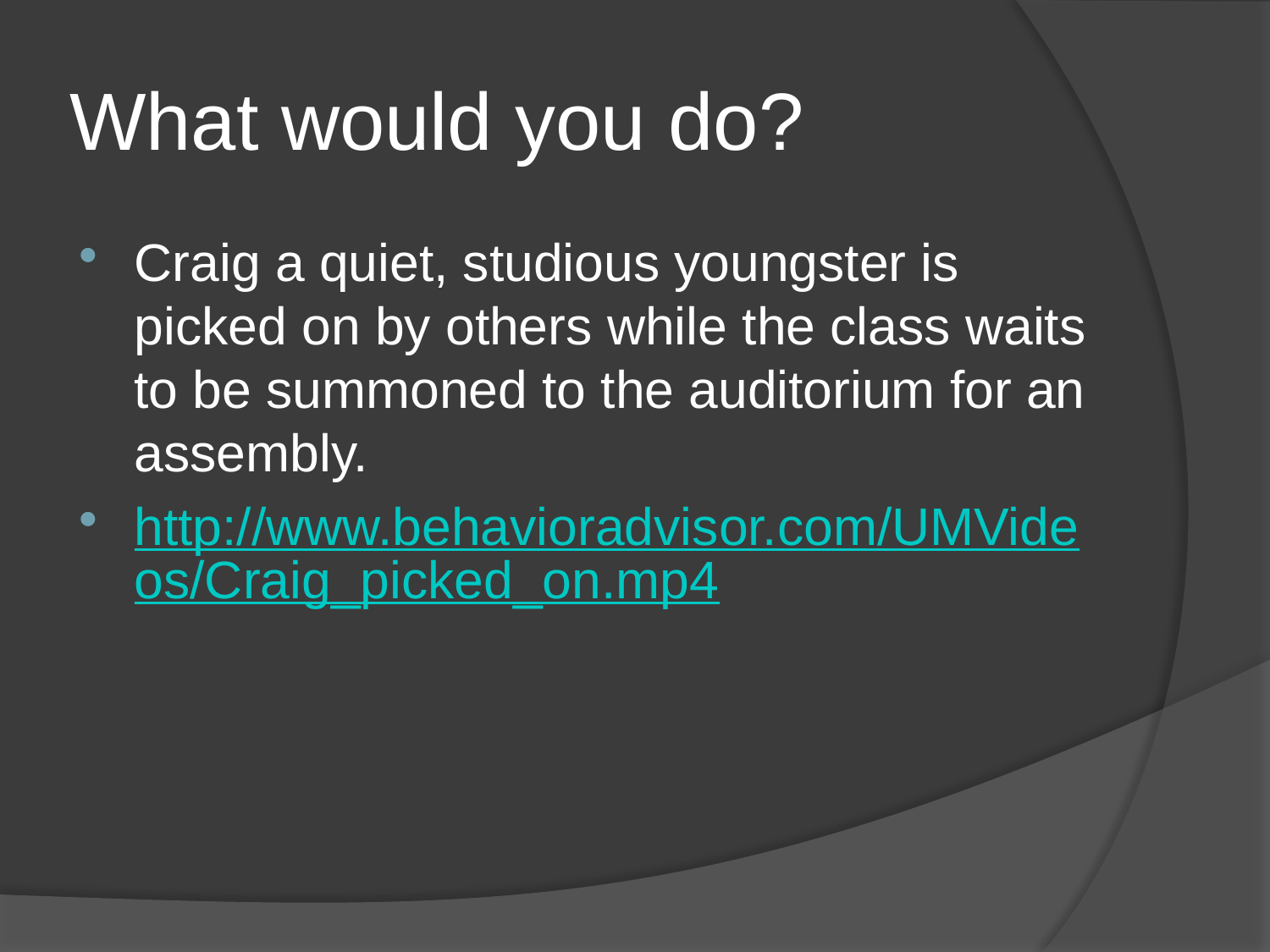

# What would you do?
Craig a quiet, studious youngster is picked on by others while the class waits to be summoned to the auditorium for an assembly.
http://www.behavioradvisor.com/UMVideos/Craig_picked_on.mp4